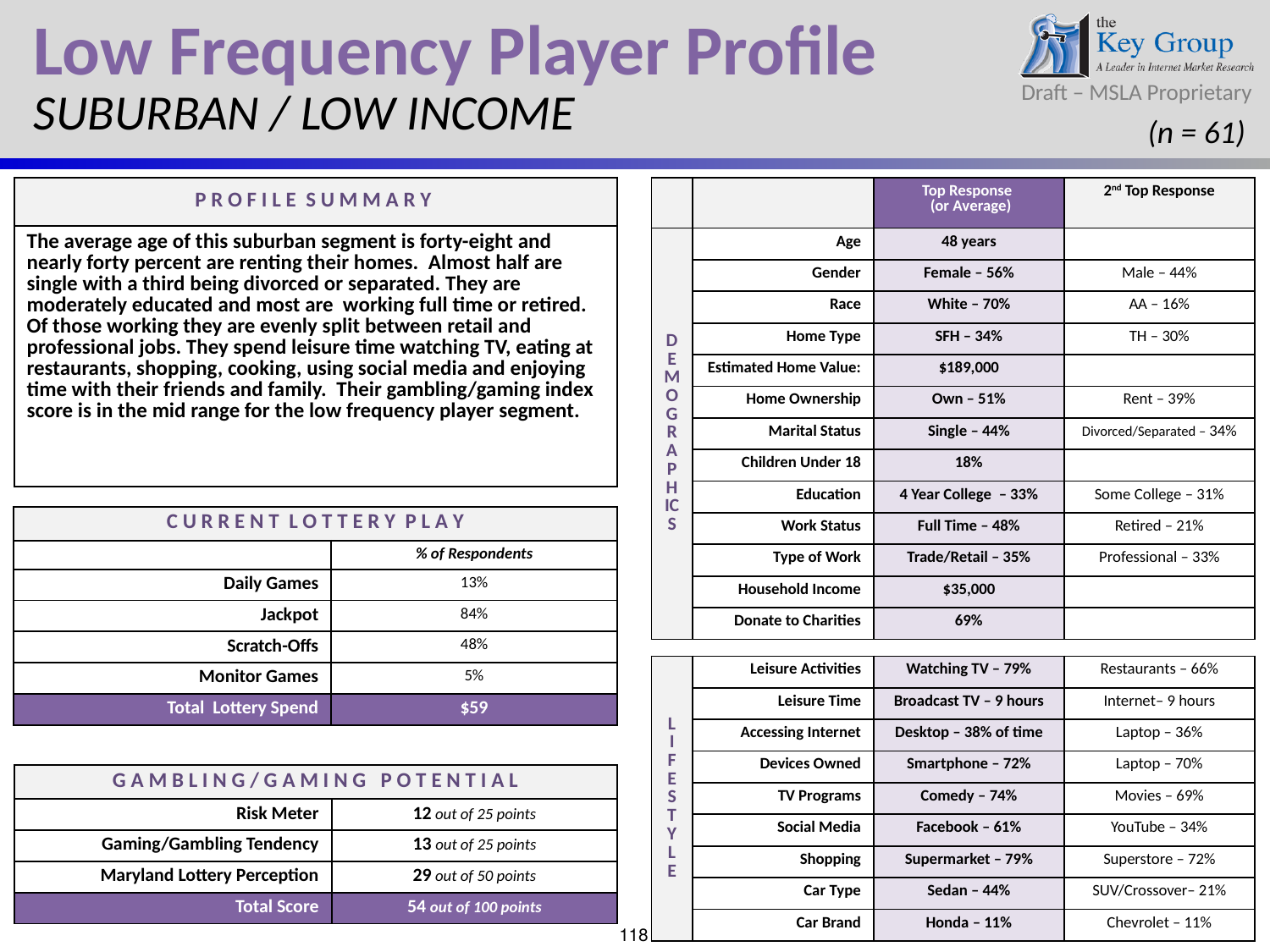

Low Frequency Player Profile
SUBURBAN / LOW INCOME
(n = 61)
| P R O F I L E S U M M A R Y |
| --- |
| The average age of this suburban segment is forty-eight and nearly forty percent are renting their homes. Almost half are single with a third being divorced or separated. They are moderately educated and most are working full time or retired. Of those working they are evenly split between retail and professional jobs. They spend leisure time watching TV, eating at restaurants, shopping, cooking, using social media and enjoying time with their friends and family. Their gambling/gaming index score is in the mid range for the low frequency player segment. |
|  |  | Top Response (or Average) | 2nd Top Response |
| --- | --- | --- | --- |
| DEMOGRAPHICS | Age | 48 years |  |
|  | Gender | Female – 56% | Male – 44% |
|  | Race | White – 70% | AA – 16% |
|  | Home Type | SFH – 34% | TH – 30% |
|  | Estimated Home Value: | $189,000 |  |
|  | Home Ownership | Own – 51% | Rent – 39% |
|  | Marital Status | Single – 44% | Divorced/Separated – 34% |
|  | Children Under 18 | 18% |  |
|  | Education | 4 Year College – 33% | Some College – 31% |
|  | Work Status | Full Time – 48% | Retired – 21% |
|  | Type of Work | Trade/Retail – 35% | Professional – 33% |
|  | Household Income | $35,000 |  |
|  | Donate to Charities | 69% |  |
|  |  |  |  |
| L I F E S TY L E | Leisure Activities | Watching TV – 79% | Restaurants – 66% |
|  | Leisure Time | Broadcast TV – 9 hours | Internet– 9 hours |
|  | Accessing Internet | Desktop – 38% of time | Laptop – 36% |
|  | Devices Owned | Smartphone – 72% | Laptop – 70% |
|  | TV Programs | Comedy – 74% | Movies – 69% |
|  | Social Media | Facebook – 61% | YouTube – 34% |
|  | Shopping | Supermarket – 79% | Superstore – 72% |
|  | Car Type | Sedan – 44% | SUV/Crossover– 21% |
|  | Car Brand | Honda – 11% | Chevrolet – 11% |
| C U R R E N T L O T T E R Y P L A Y |  |
| --- | --- |
|  | % of Respondents |
| Daily Games | 13% |
| Jackpot | 84% |
| Scratch-Offs | 48% |
| Monitor Games | 5% |
| Total Lottery Spend | $59 |
| G A M B L I N G / G A M I N G P O T E N T I A L |  |
| --- | --- |
| Risk Meter | 12 out of 25 points |
| Gaming/Gambling Tendency | 13 out of 25 points |
| Maryland Lottery Perception | 29 out of 50 points |
| Total Score | 54 out of 100 points |